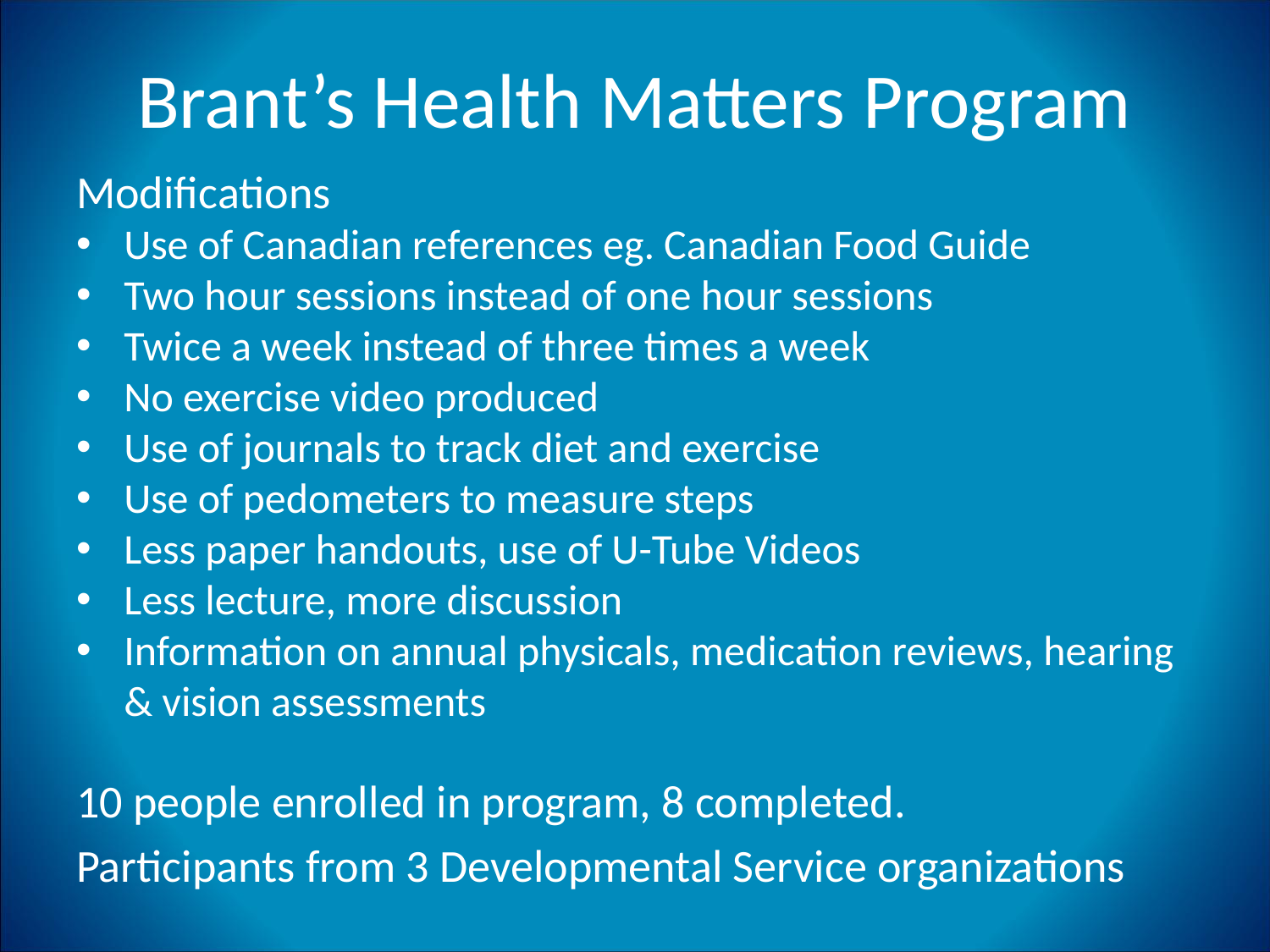

# Brant’s Health Matters Program
Modifications
Use of Canadian references eg. Canadian Food Guide
Two hour sessions instead of one hour sessions
Twice a week instead of three times a week
No exercise video produced
Use of journals to track diet and exercise
Use of pedometers to measure steps
Less paper handouts, use of U-Tube Videos
Less lecture, more discussion
Information on annual physicals, medication reviews, hearing & vision assessments

10 people enrolled in program, 8 completed.
Participants from 3 Developmental Service organizations